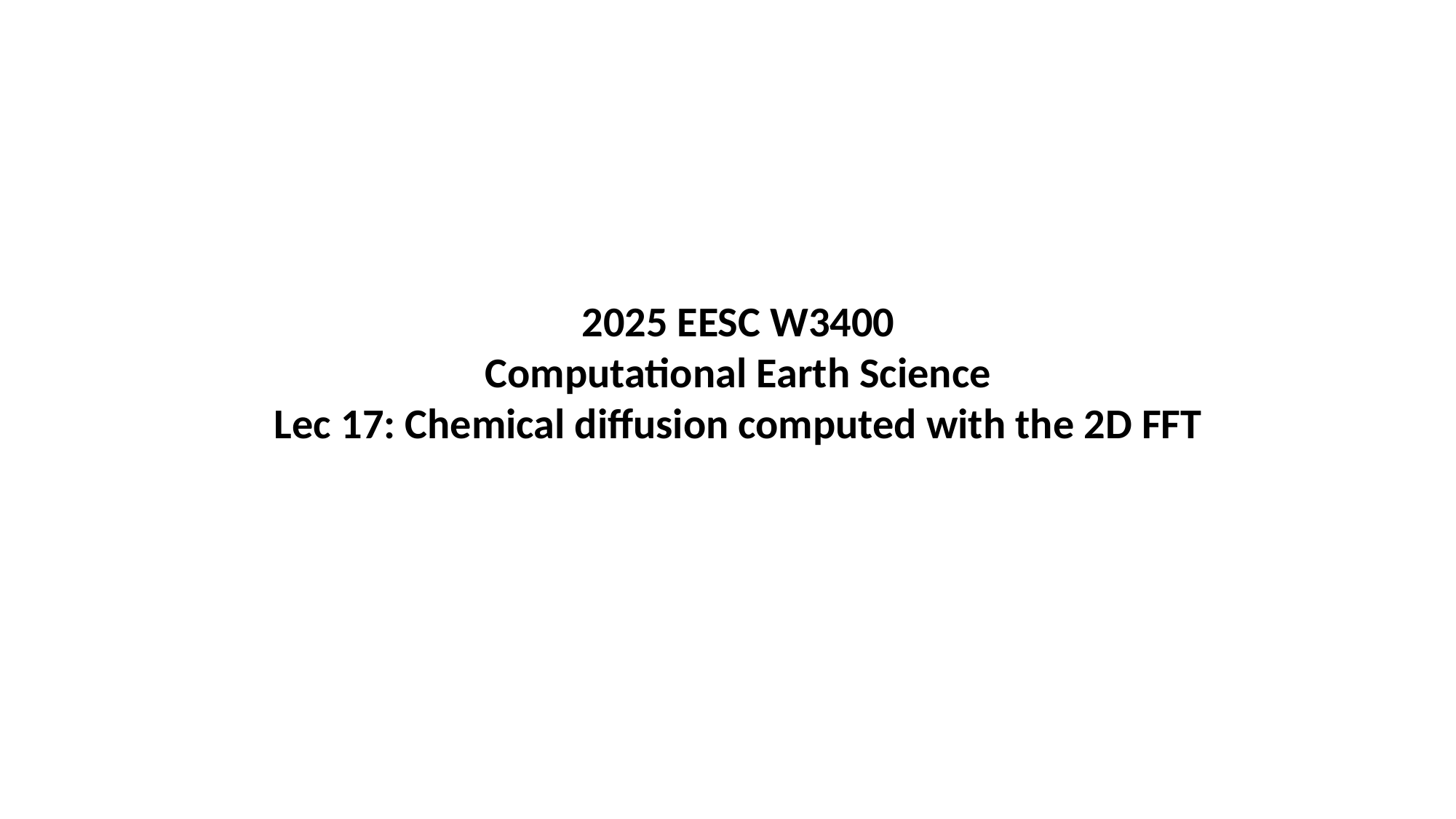

2025 EESC W3400
Computational Earth Science
Lec 17: Chemical diffusion computed with the 2D FFT